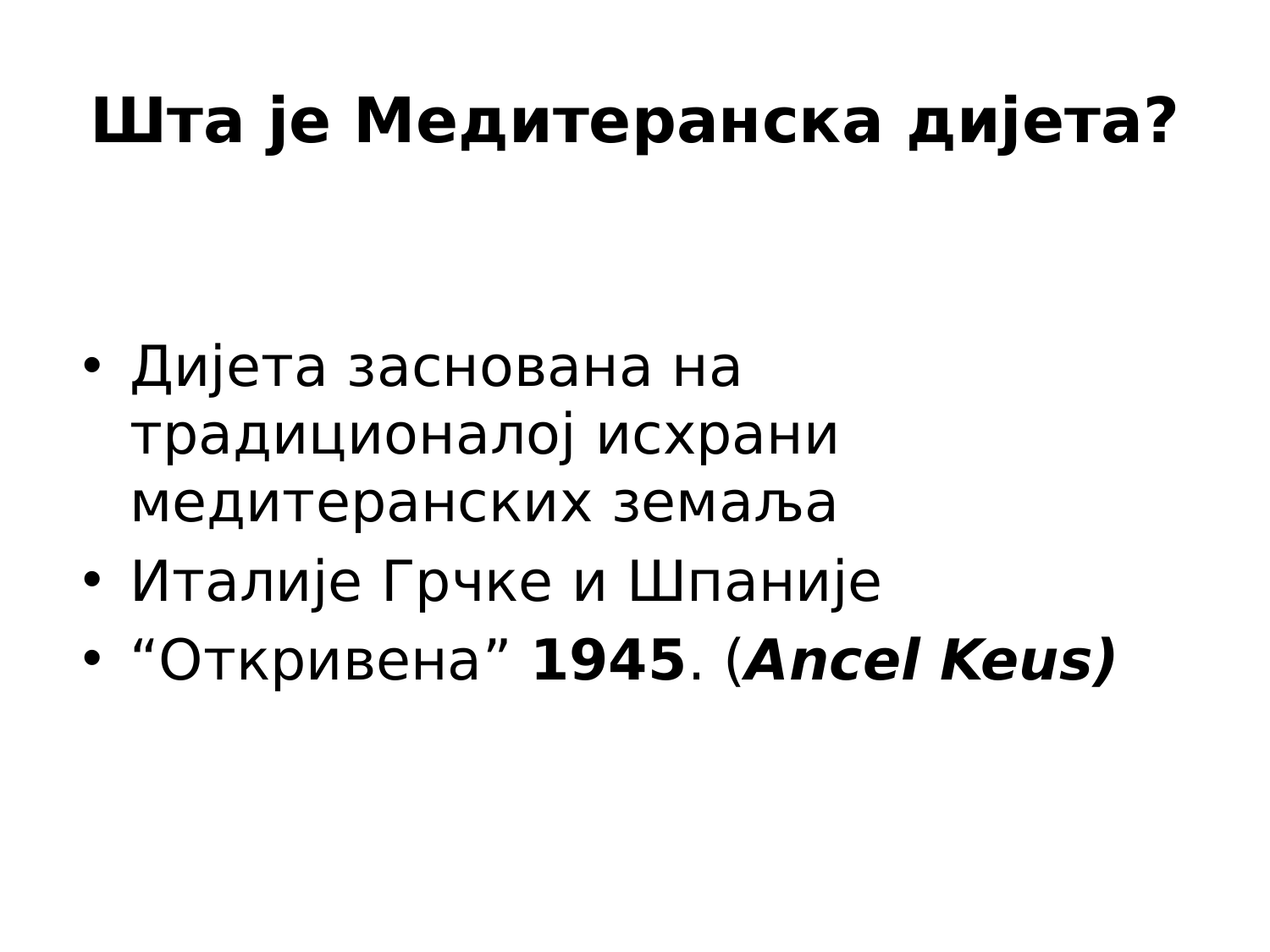

# Шта је Медитеранска дијета?
Дијета заснована на традиционалој исхрани медитеранских земаља
Италије Грчке и Шпаније
“Откривена” 1945. (Ancel Keus)